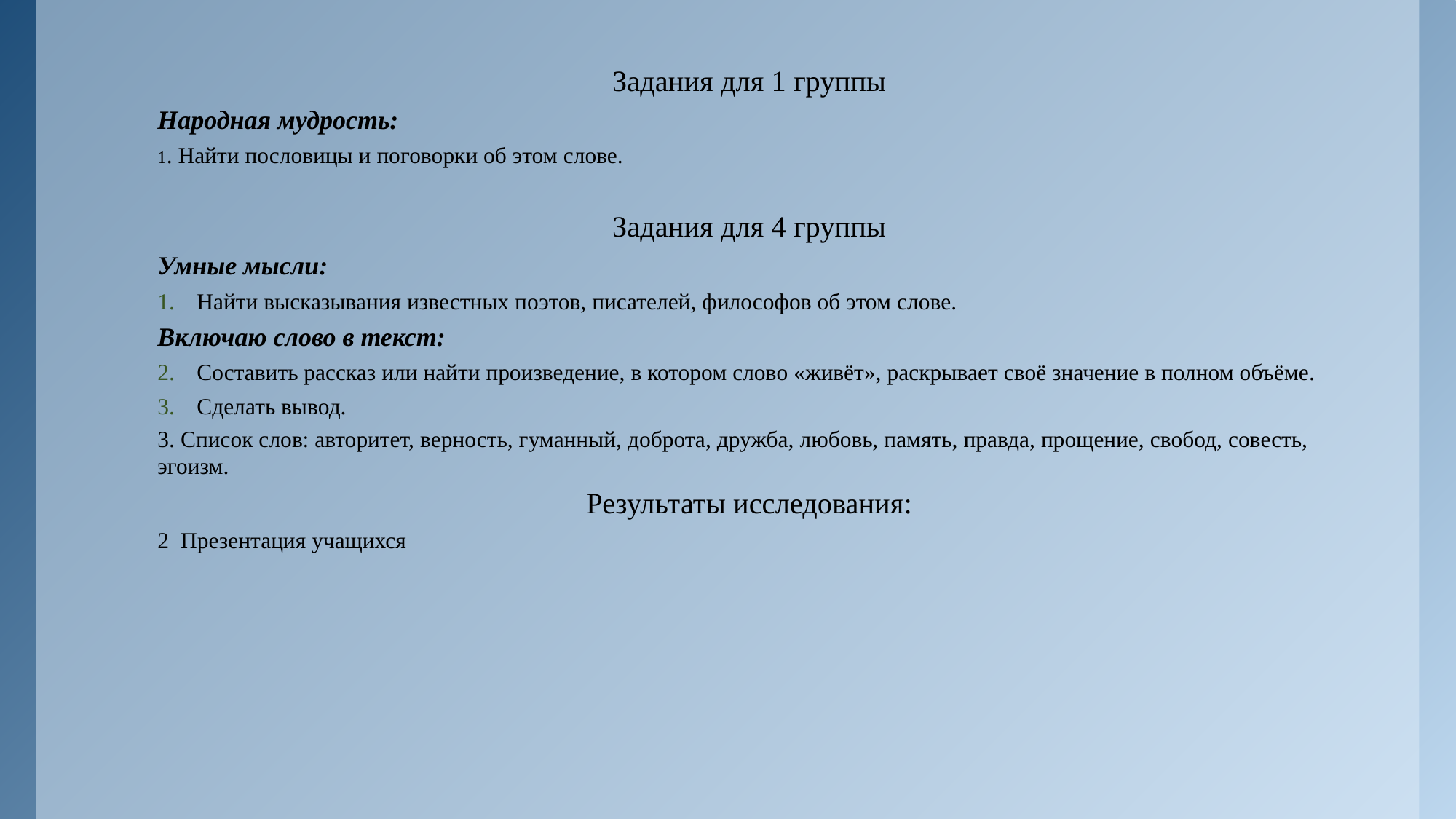

Задания для 1 группы
Народная мудрость:
1. Найти пословицы и поговорки об этом слове.

Задания для 4 группы
Умные мысли:
Найти высказывания известных поэтов, писателей, философов об этом слове.
Включаю слово в текст:
Составить рассказ или найти произведение, в котором слово «живёт», раскрывает своё значение в полном объёме.
Сделать вывод.
3. Список слов: авторитет, верность, гуманный, доброта, дружба, любовь, память, правда, прощение, свобод, совесть, эгоизм.
Результаты исследования:
2  Презентация учащихся